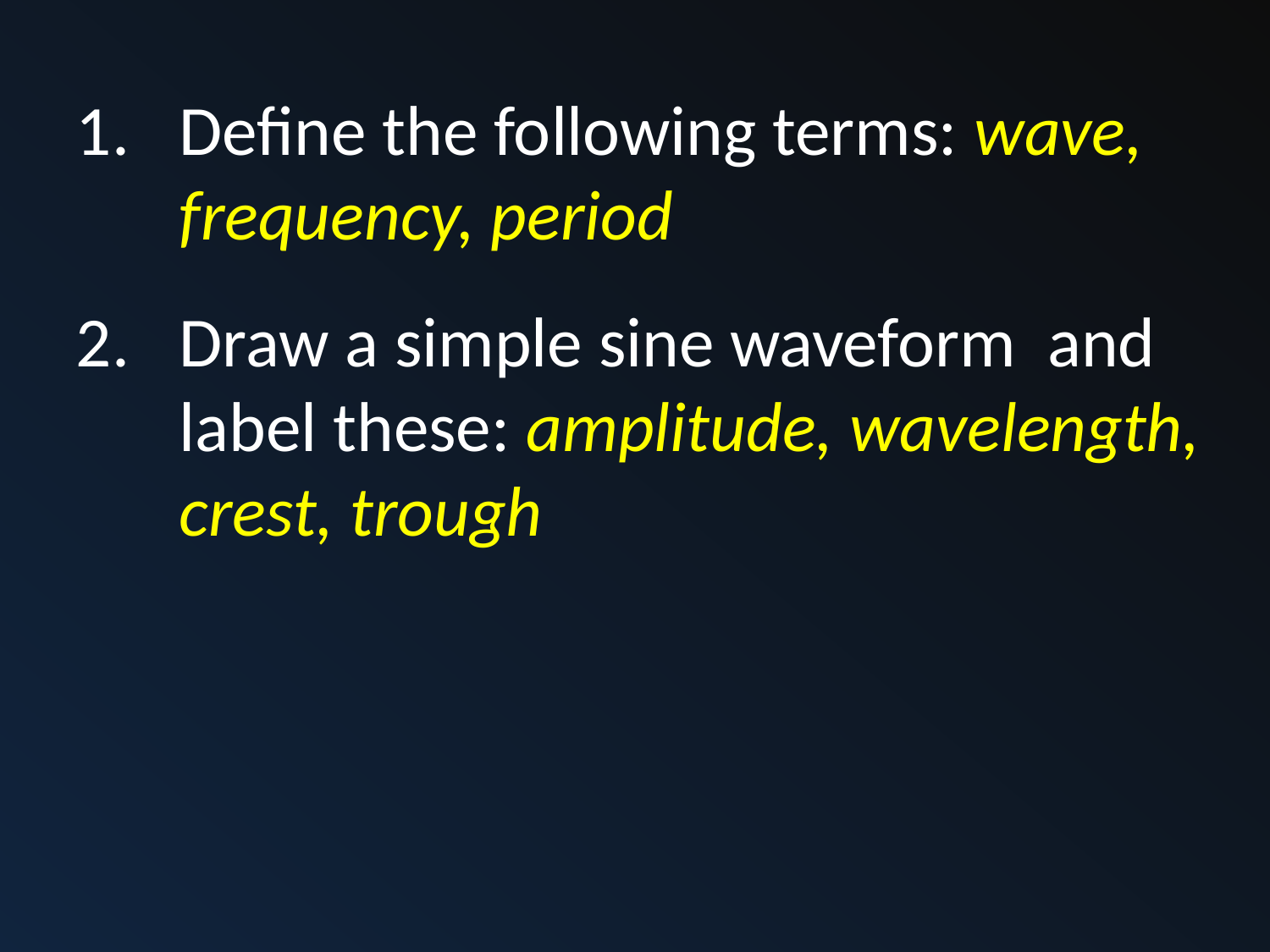

Define the following terms: wave, frequency, period
Draw a simple sine waveform  and label these: amplitude, wavelength, crest, trough